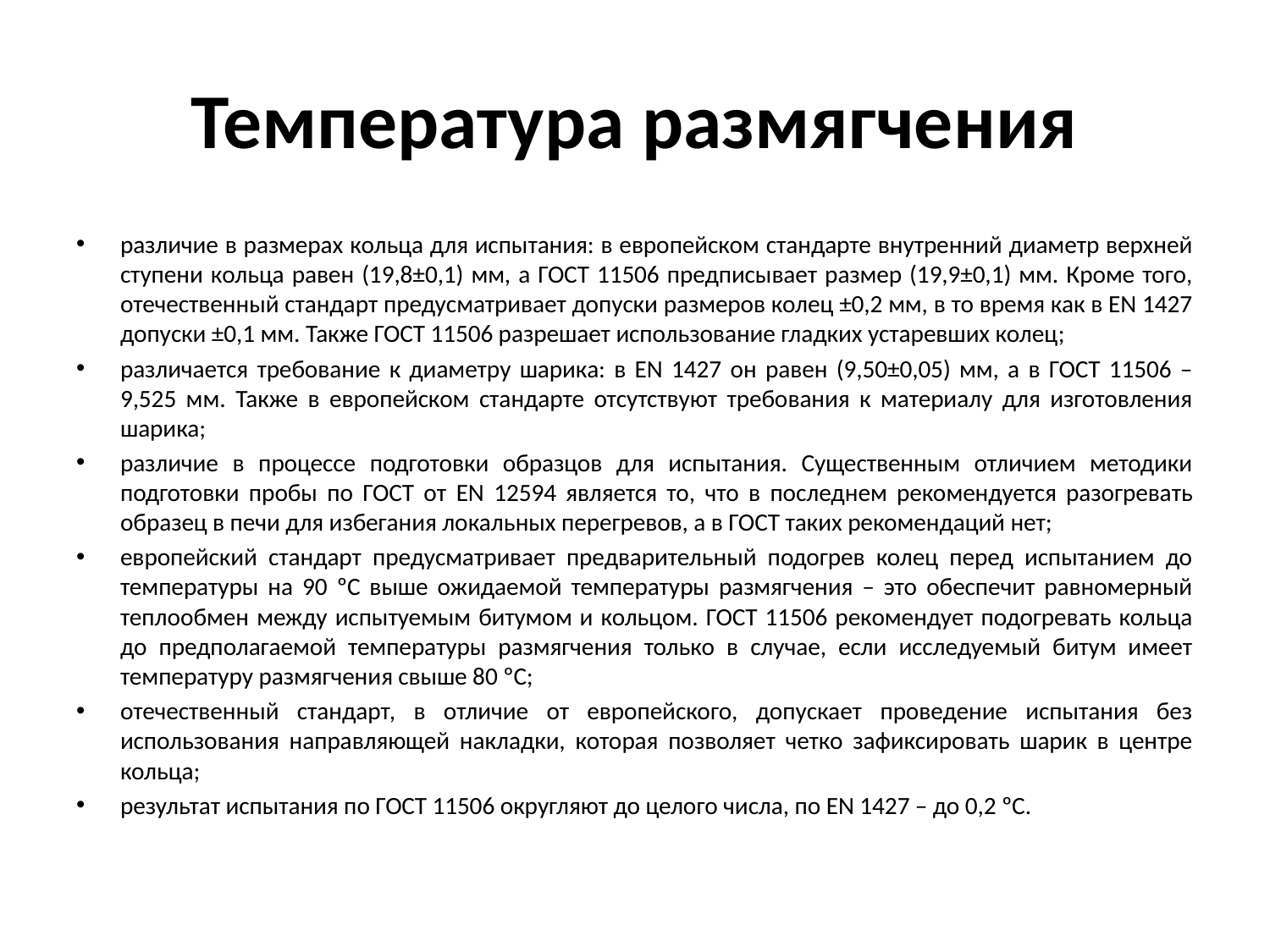

# Температура размягчения
различие в размерах кольца для испытания: в европейском стандарте внутренний диаметр верхней ступени кольца равен (19,8±0,1) мм, а ГОСТ 11506 предписывает размер (19,9±0,1) мм. Кроме того, отечественный стандарт предусматривает допуски размеров колец ±0,2 мм, в то время как в EN 1427 допуски ±0,1 мм. Также ГОСТ 11506 разрешает использование гладких устаревших колец;
различается требование к диаметру шарика: в EN 1427 он равен (9,50±0,05) мм, а в ГОСТ 11506 – 9,525 мм. Также в европейском стандарте отсутствуют требования к материалу для изготовления шарика;
различие в процессе подготовки образцов для испытания. Существенным отличием методики подготовки пробы по ГОСТ от EN 12594 является то, что в последнем рекомендуется разогревать образец в печи для избегания локальных перегревов, а в ГОСТ таких рекомендаций нет;
европейский стандарт предусматривает предварительный подогрев колец перед испытанием до температуры на 90 ºС выше ожидаемой температуры размягчения – это обеспечит равномерный теплообмен между испытуемым битумом и кольцом. ГОСТ 11506 рекомендует подогревать кольца до предполагаемой температуры размягчения только в случае, если исследуемый битум имеет температуру размягчения свыше 80 ºС;
отечественный стандарт, в отличие от европейского, допускает проведение испытания без использования направляющей накладки, которая позволяет четко зафиксировать шарик в центре кольца;
результат испытания по ГОСТ 11506 округляют до целого числа, по EN 1427 – до 0,2 ºС.